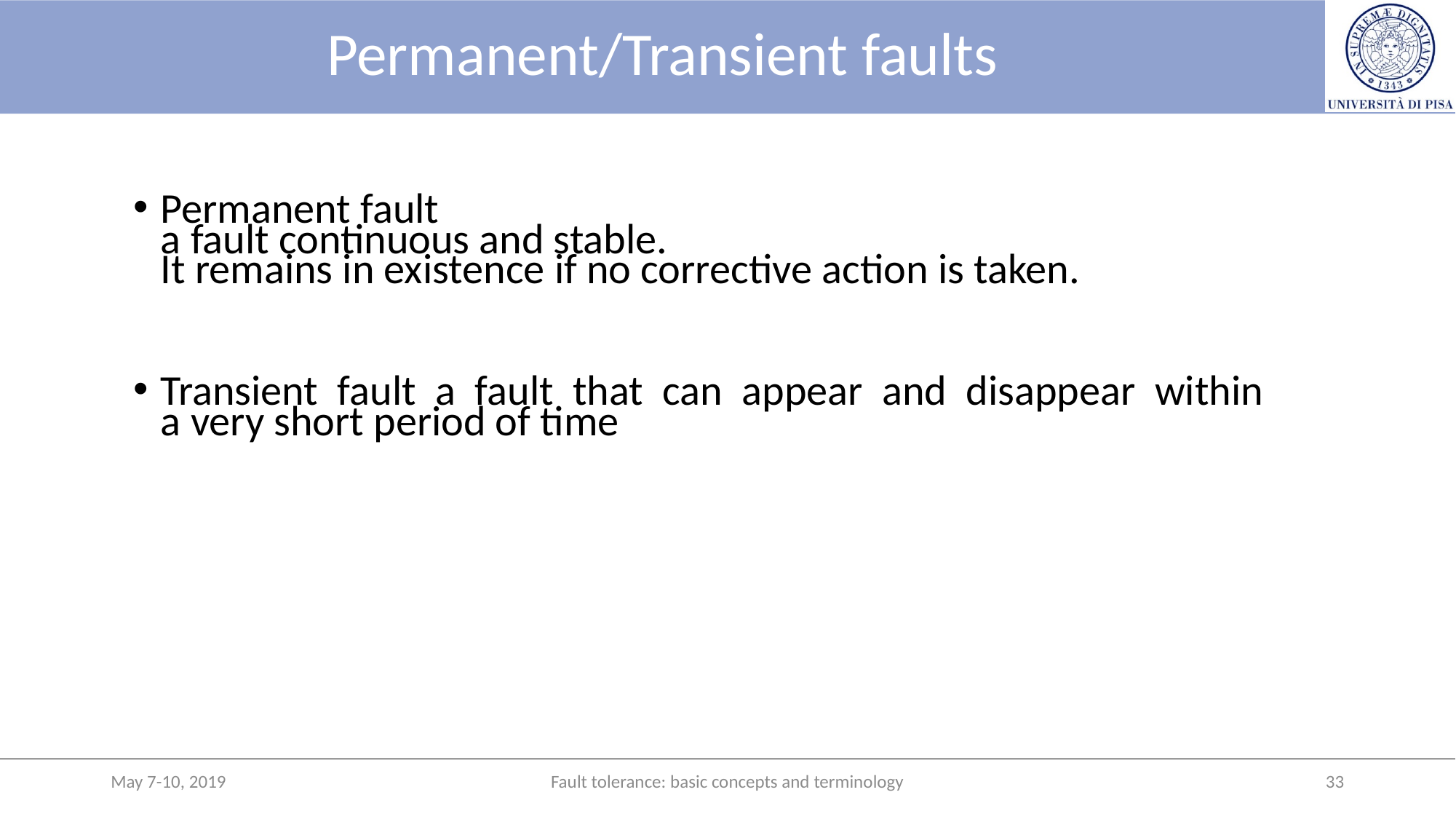

# Permanent/Transient faults
Permanent fault
a fault continuous and stable.
It remains in existence if no corrective action is taken.

Transient fault a fault that can appear and disappear within
a very short period of time

May 7-10, 2019
Fault tolerance: basic concepts and terminology
33